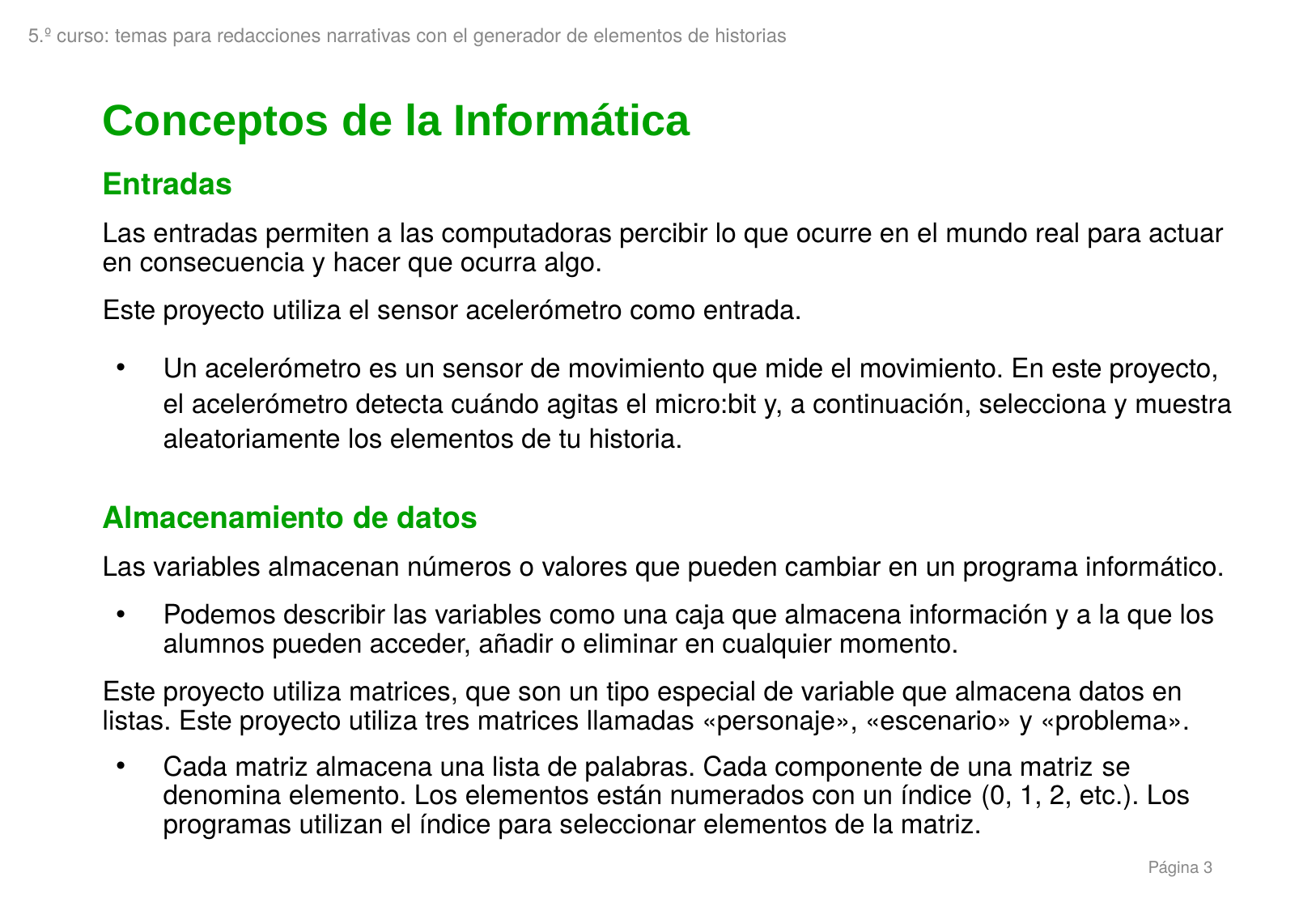

# Conceptos de la Informática
Entradas
Las entradas permiten a las computadoras percibir lo que ocurre en el mundo real para actuar en consecuencia y hacer que ocurra algo.
Este proyecto utiliza el sensor acelerómetro como entrada.
Un acelerómetro es un sensor de movimiento que mide el movimiento. En este proyecto, el acelerómetro detecta cuándo agitas el micro:bit y, a continuación, selecciona y muestra aleatoriamente los elementos de tu historia.

Almacenamiento de datos
Las variables almacenan números o valores que pueden cambiar en un programa informático.
Podemos describir las variables como una caja que almacena información y a la que los alumnos pueden acceder, añadir o eliminar en cualquier momento.
Este proyecto utiliza matrices, que son un tipo especial de variable que almacena datos en listas. Este proyecto utiliza tres matrices llamadas «personaje», «escenario» y «problema».
Cada matriz almacena una lista de palabras. Cada componente de una matriz se denomina elemento. Los elementos están numerados con un índice (0, 1, 2, etc.). Los programas utilizan el índice para seleccionar elementos de la matriz.
Página 3